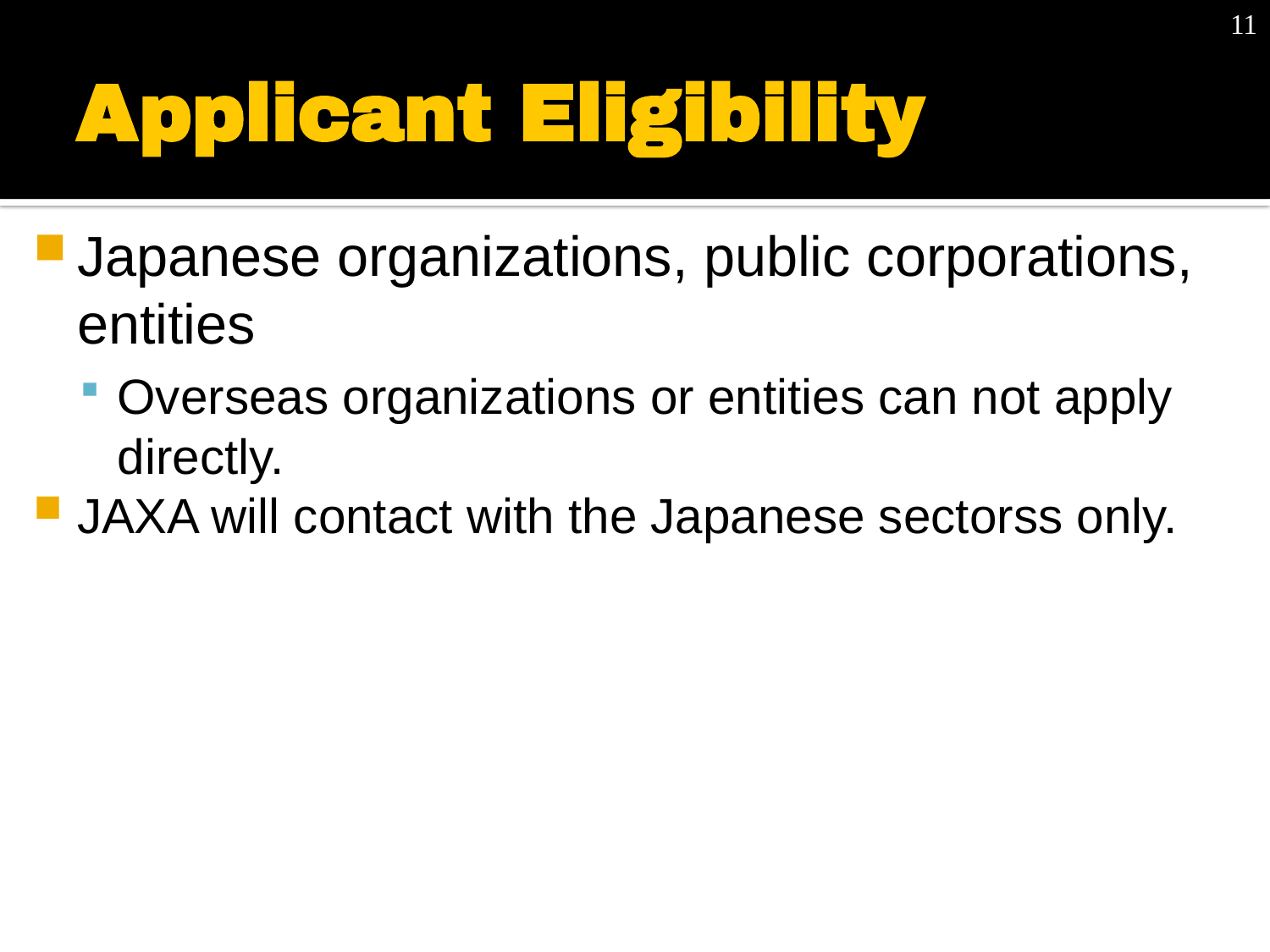

# Applicant Eligibility
Japanese organizations, public corporations, entities
Overseas organizations or entities can not apply directly.
JAXA will contact with the Japanese sectorss only.